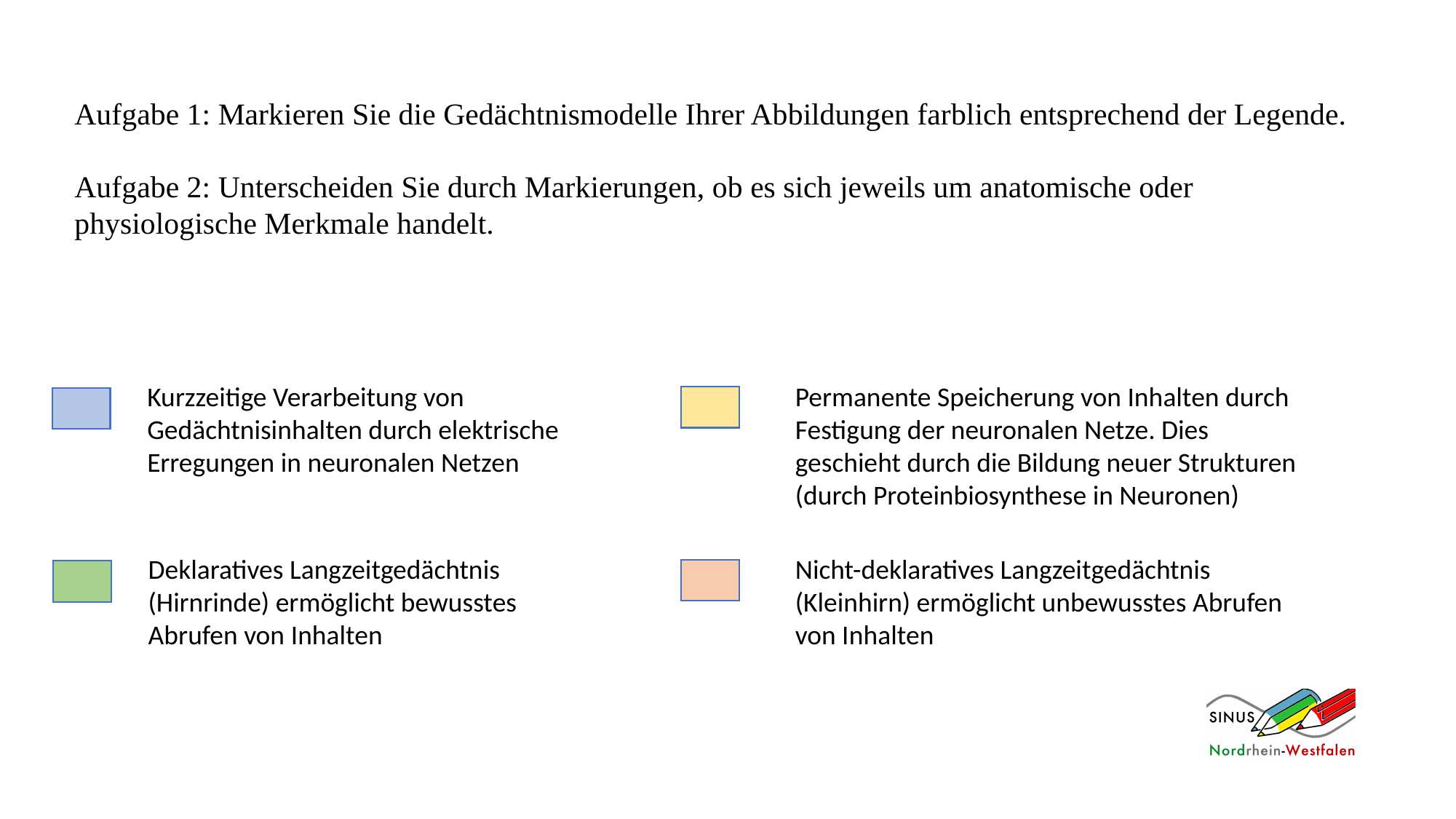

Aufgabe 1: Markieren Sie die Gedächtnismodelle Ihrer Abbildungen farblich entsprechend der Legende.
Aufgabe 2: Unterscheiden Sie durch Markierungen, ob es sich jeweils um anatomische oder physiologische Merkmale handelt.
Kurzzeitige Verarbeitung von Gedächtnisinhalten durch elektrische Erregungen in neuronalen Netzen
Permanente Speicherung von Inhalten durch Festigung der neuronalen Netze. Dies geschieht durch die Bildung neuer Strukturen (durch Proteinbiosynthese in Neuronen)

Deklaratives Langzeitgedächtnis (Hirnrinde) ermöglicht bewusstes Abrufen von Inhalten
Nicht-deklaratives Langzeitgedächtnis (Kleinhirn) ermöglicht unbewusstes Abrufen von Inhalten